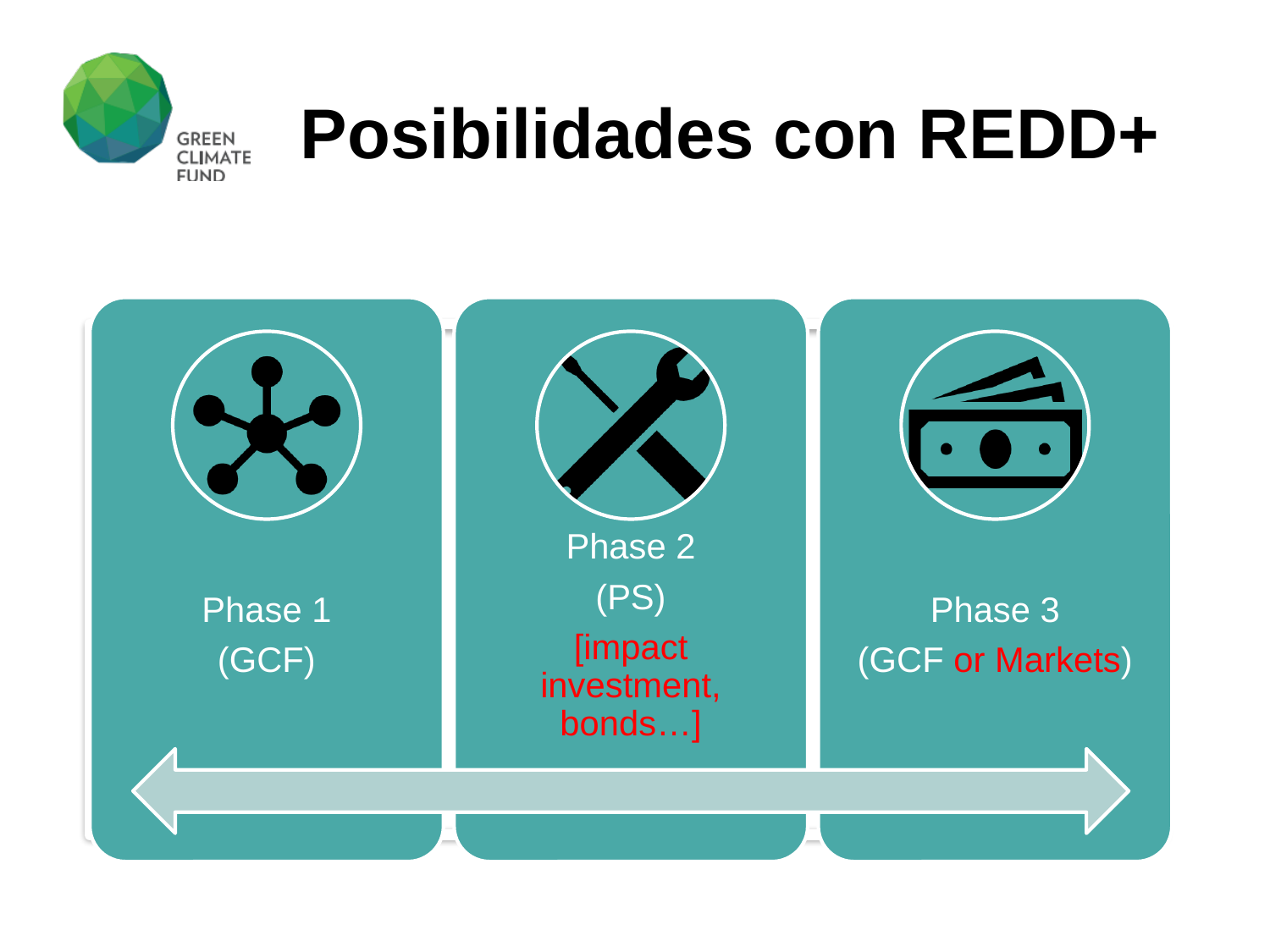

# Posibilidades con REDD+
Phase 1
(GCF)
Phase 2
(PS)
[impact investment, bonds…]
Phase 3
(GCF or Markets)